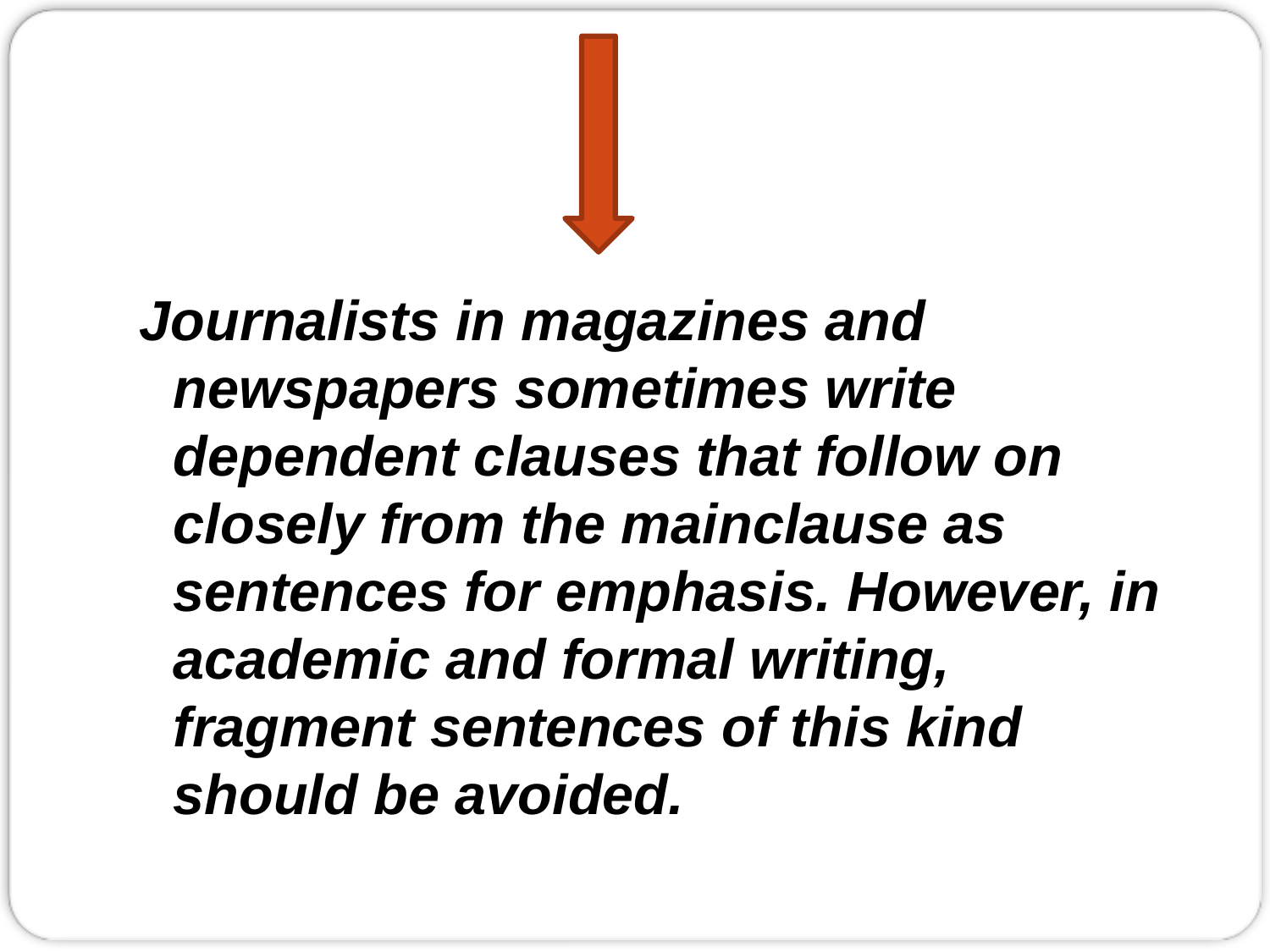

#

Journalists in magazines and newspapers sometimes write dependent clauses that follow on closely from the mainclause as sentences for emphasis. However, in academic and formal writing, fragment sentences of this kind should be avoided.